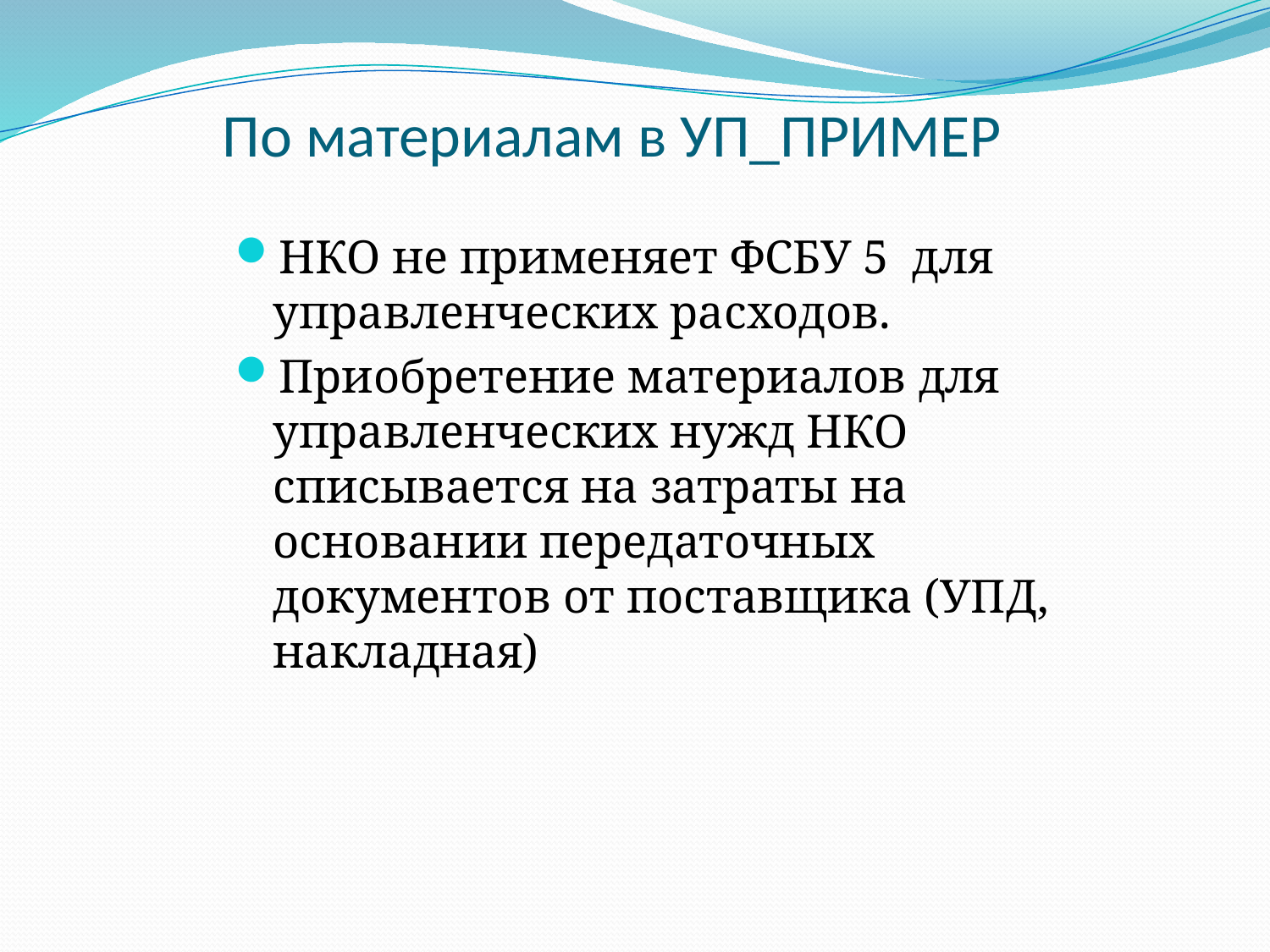

# По материалам в УП_ПРИМЕР
НКО не применяет ФСБУ 5  для управленческих расходов.
Приобретение материалов для управленческих нужд НКО списывается на затраты на основании передаточных документов от поставщика (УПД, накладная)